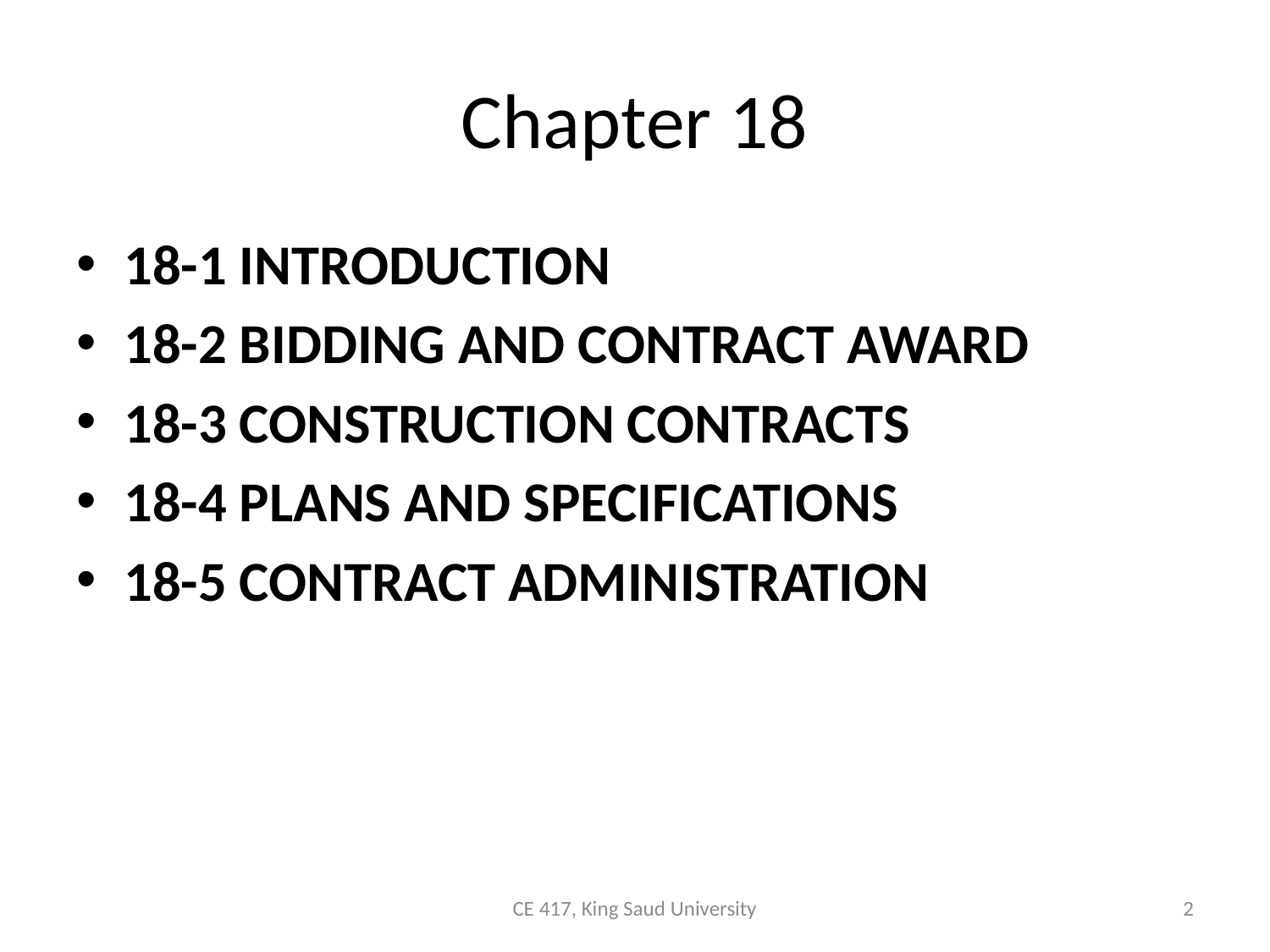

# Chapter 18
18-1 INTRODUCTION
18-2 BIDDING AND CONTRACT AWARD
18-3 CONSTRUCTION CONTRACTS
18-4 PLANS AND SPECIFICATIONS
18-5 CONTRACT ADMINISTRATION
CE 417, King Saud University
2